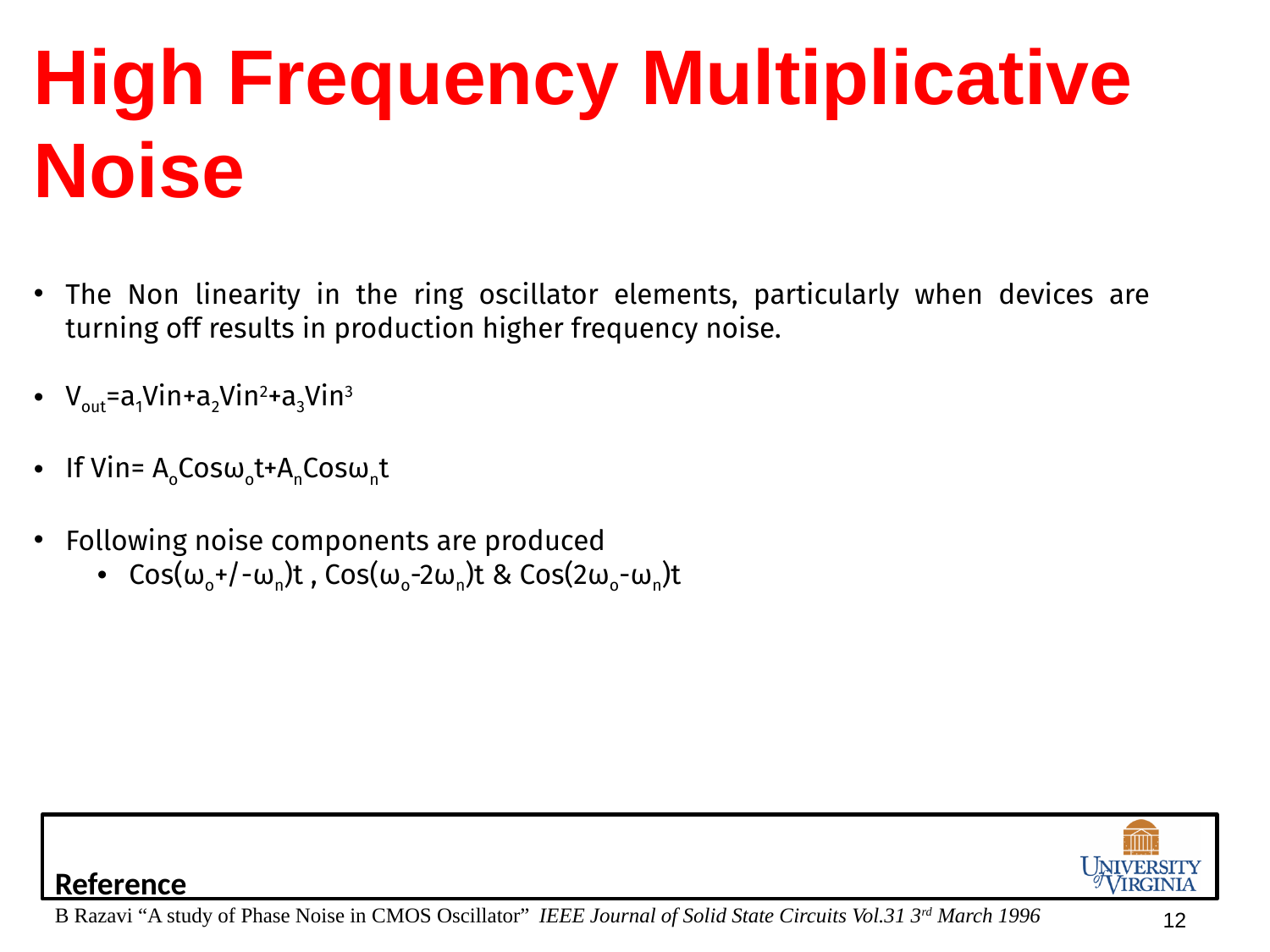

High Frequency Multiplicative Noise
The Non linearity in the ring oscillator elements, particularly when devices are turning off results in production higher frequency noise.

Vout=a1Vin+a2Vin2+a3Vin3

If Vin= AoCosωot+AnCosωnt

Following noise components are produced
Cos(ωo+/-ωn)t , Cos(ωo-2ωn)t & Cos(2ωo-ωn)t
Reference
B Razavi “A study of Phase Noise in CMOS Oscillator”  IEEE Journal of Solid State Circuits Vol.31 3rd March 1996